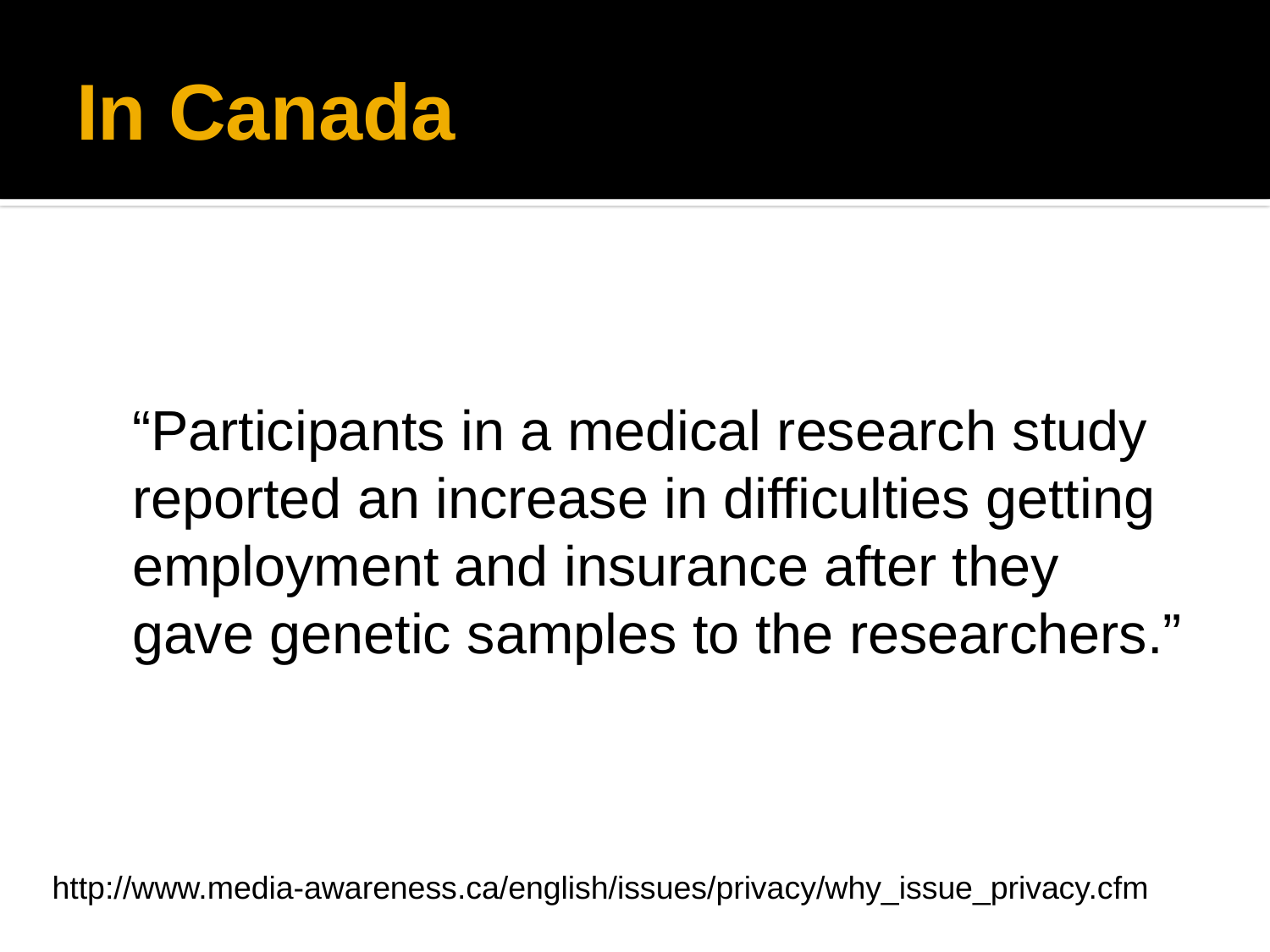

# In Canada
“Participants in a medical research study reported an increase in difficulties getting employment and insurance after they gave genetic samples to the researchers.”
http://www.media-awareness.ca/english/issues/privacy/why_issue_privacy.cfm